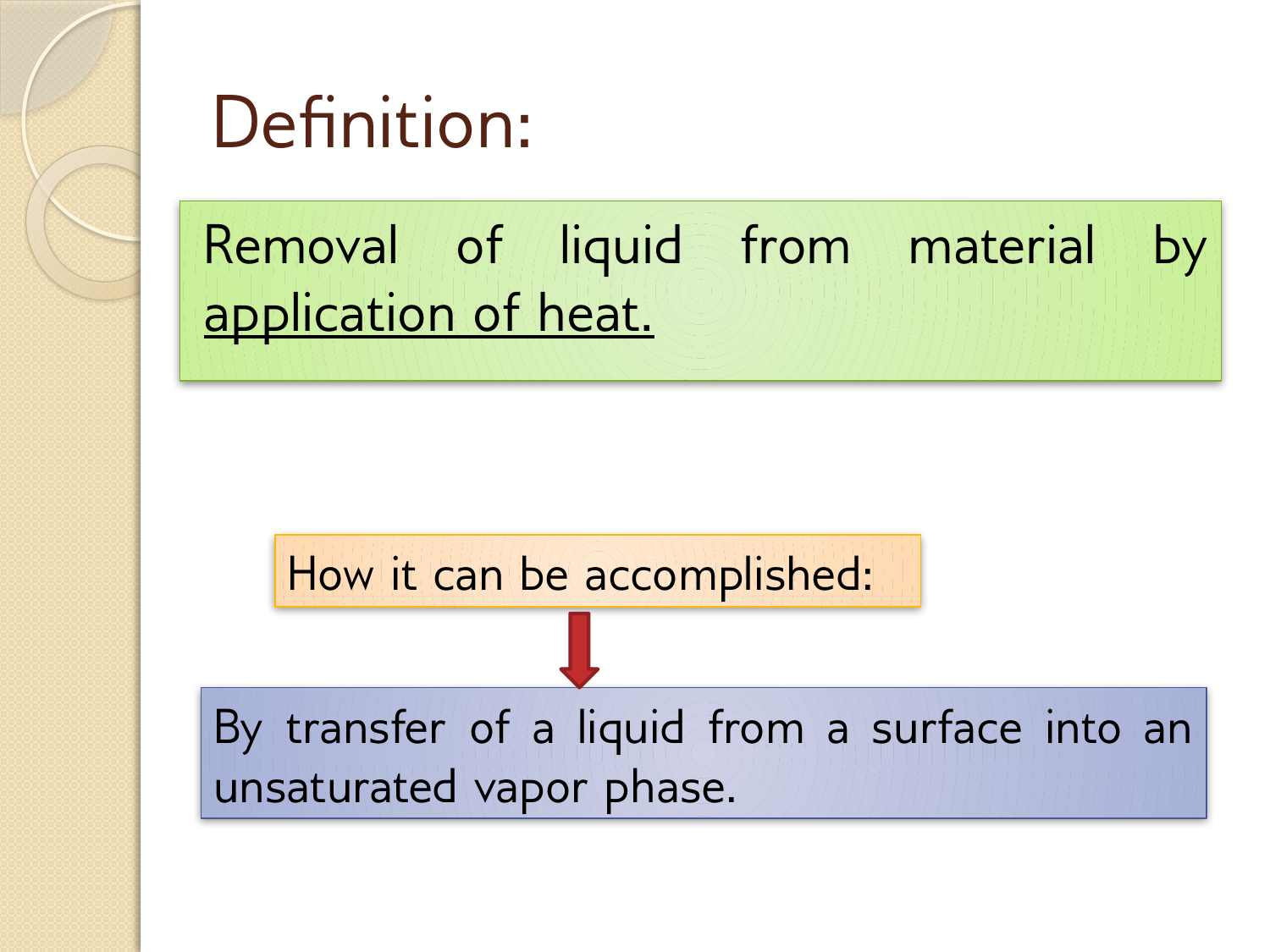

# Definition:
Removal of liquid from material by application of heat.
How it can be accomplished:

By transfer of a liquid from a surface into an unsaturated vapor phase.